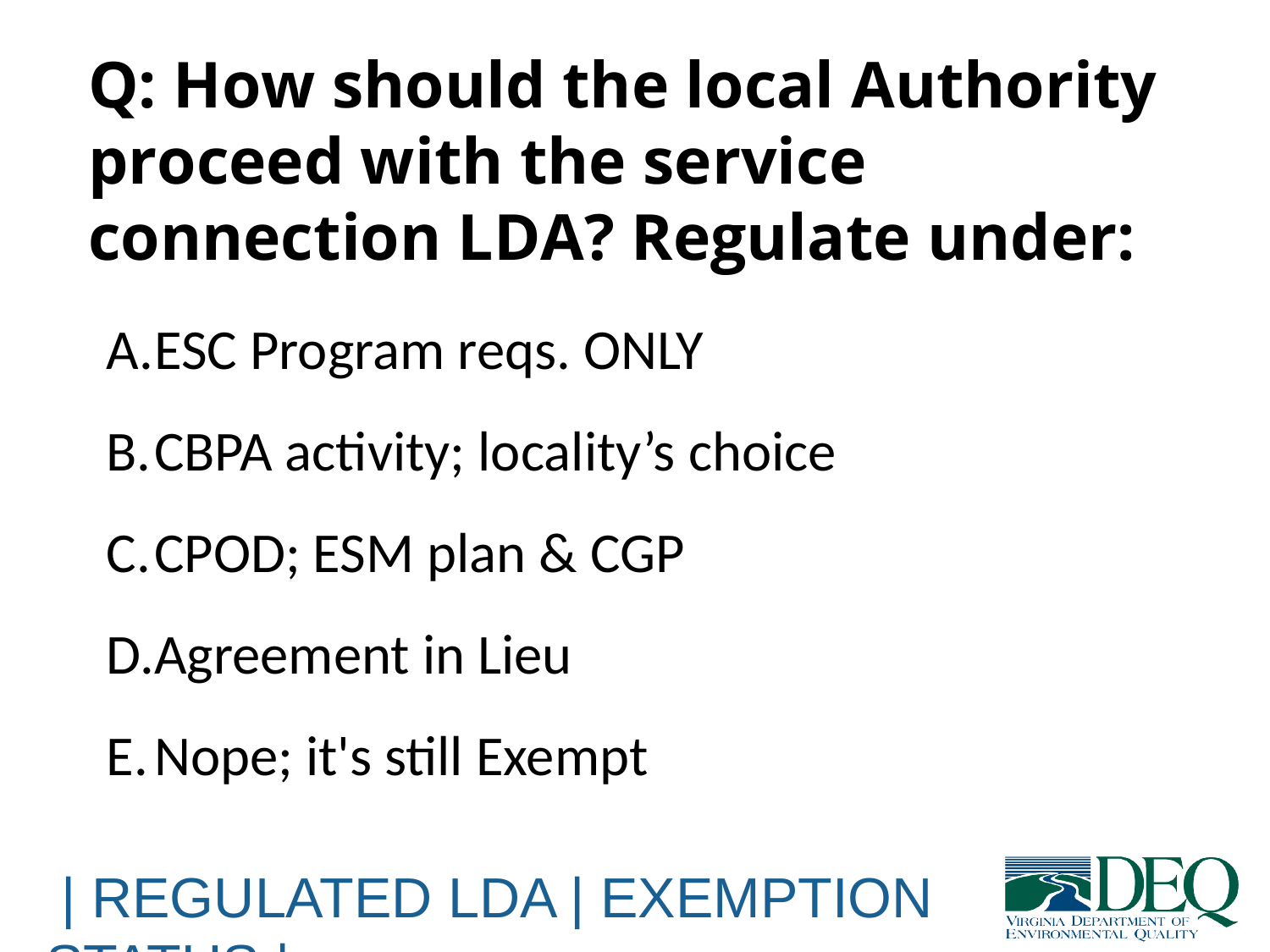

# Q: How should the local Authority proceed with the service connection LDA? Regulate under:
ESC Program reqs. ONLY
CBPA activity; locality’s choice
CPOD; ESM plan & CGP
Agreement in Lieu
Nope; it's still Exempt

 | Regulated LDA | Exemption status |